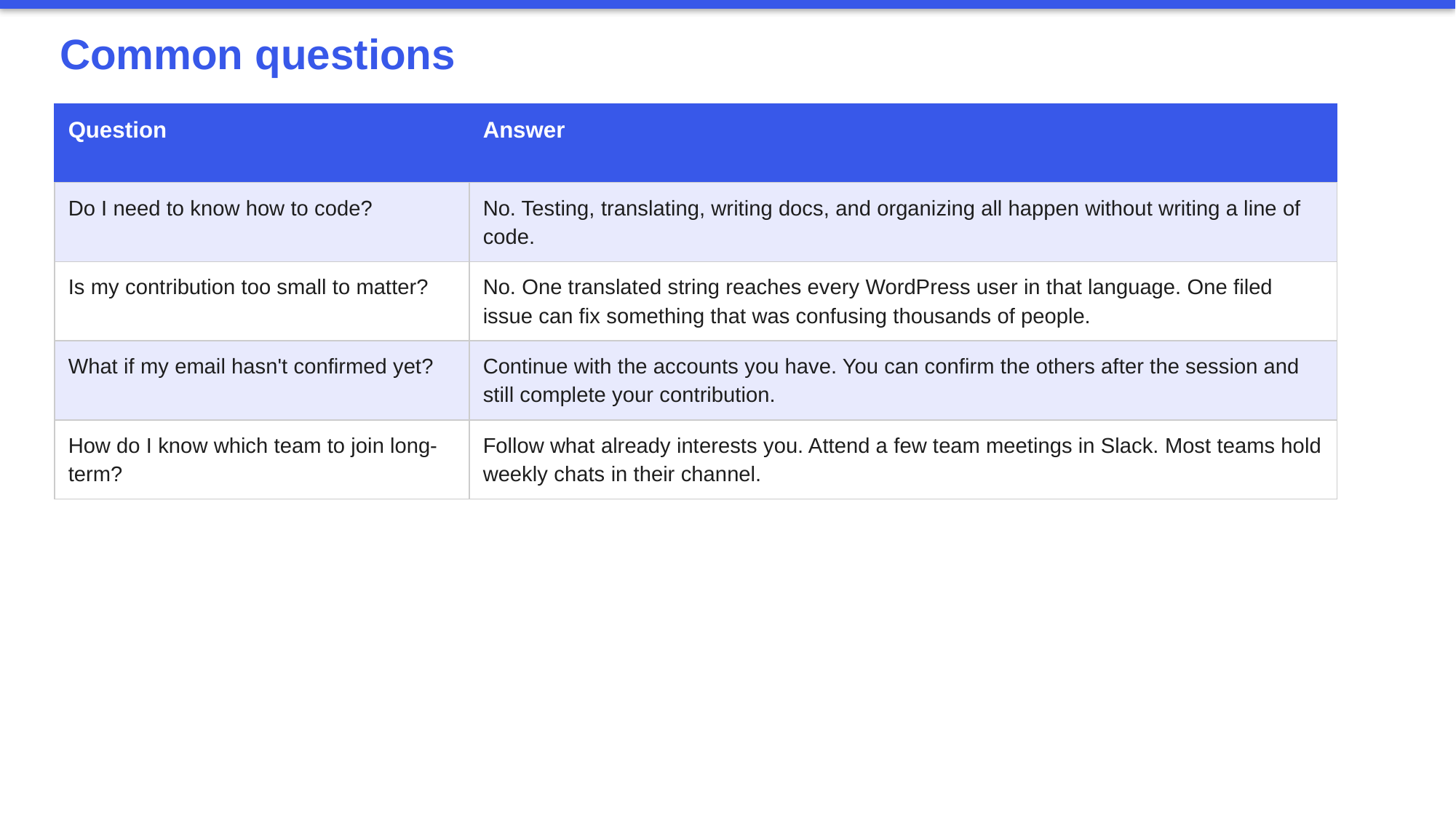

Common questions
| Question | Answer |
| --- | --- |
| Do I need to know how to code? | No. Testing, translating, writing docs, and organizing all happen without writing a line of code. |
| Is my contribution too small to matter? | No. One translated string reaches every WordPress user in that language. One filed issue can fix something that was confusing thousands of people. |
| What if my email hasn't confirmed yet? | Continue with the accounts you have. You can confirm the others after the session and still complete your contribution. |
| How do I know which team to join long-term? | Follow what already interests you. Attend a few team meetings in Slack. Most teams hold weekly chats in their channel. |